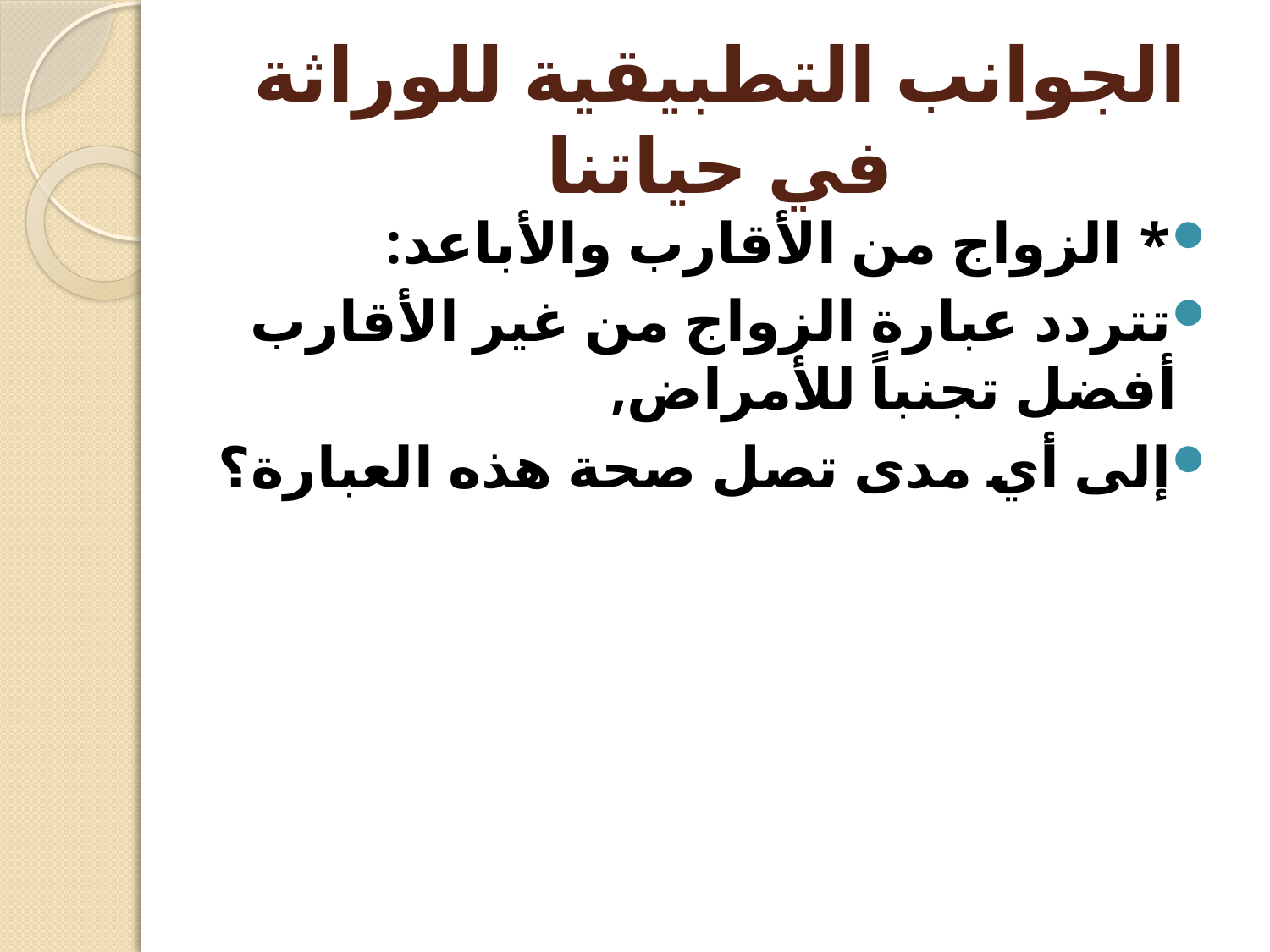

# الجوانب التطبيقية للوراثة في حياتنا
* الزواج من الأقارب والأباعد:
تتردد عبارة الزواج من غير الأقارب أفضل تجنباً للأمراض,
إلى أي مدى تصل صحة هذه العبارة؟